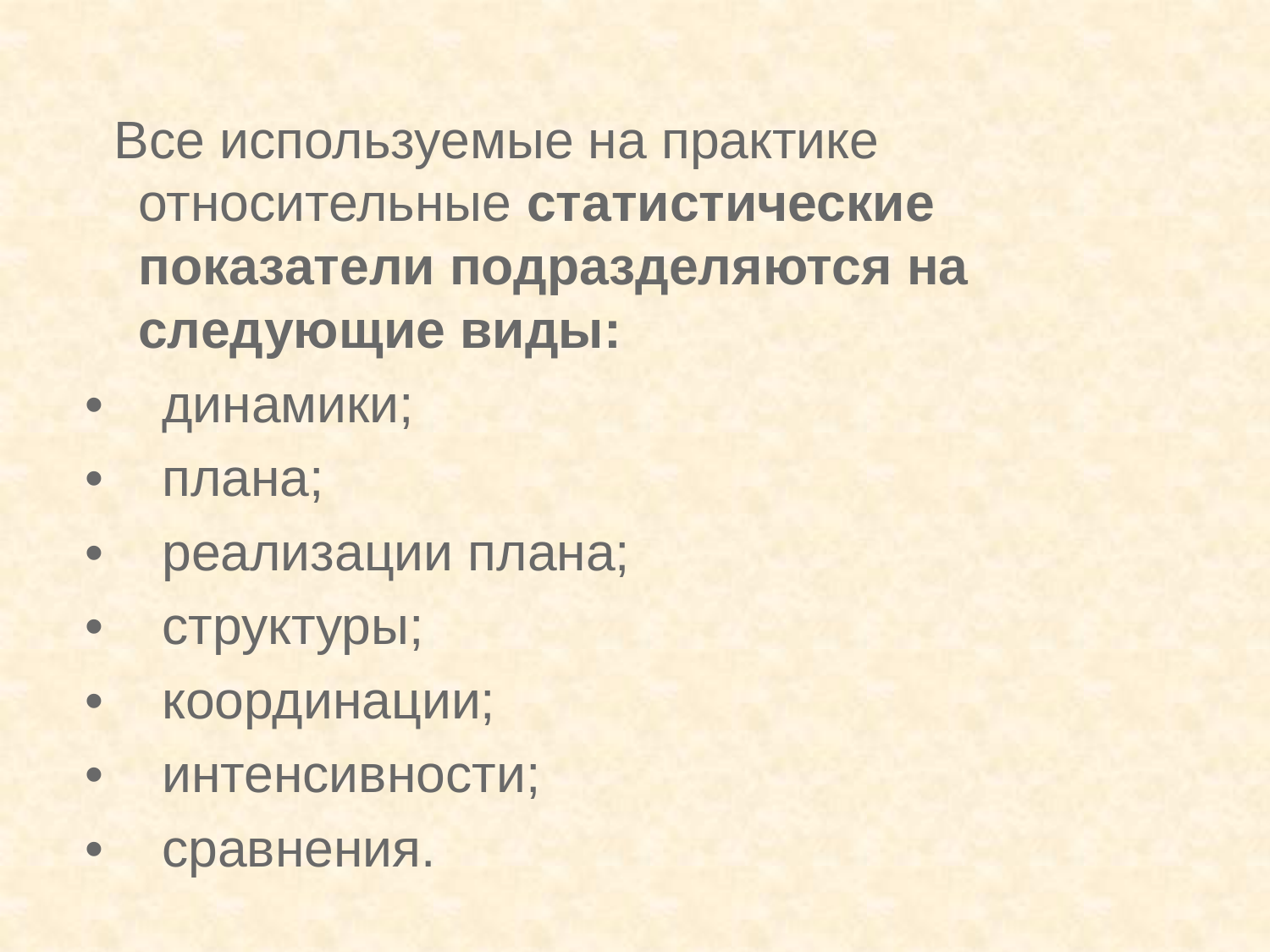

Все используемые на практике относительные статистические показатели подразделяются на следующие виды:
•    динамики;
•    плана;
•    реализации плана;
•    структуры;
•    координации;
•    интенсивности;
•    сравнения.